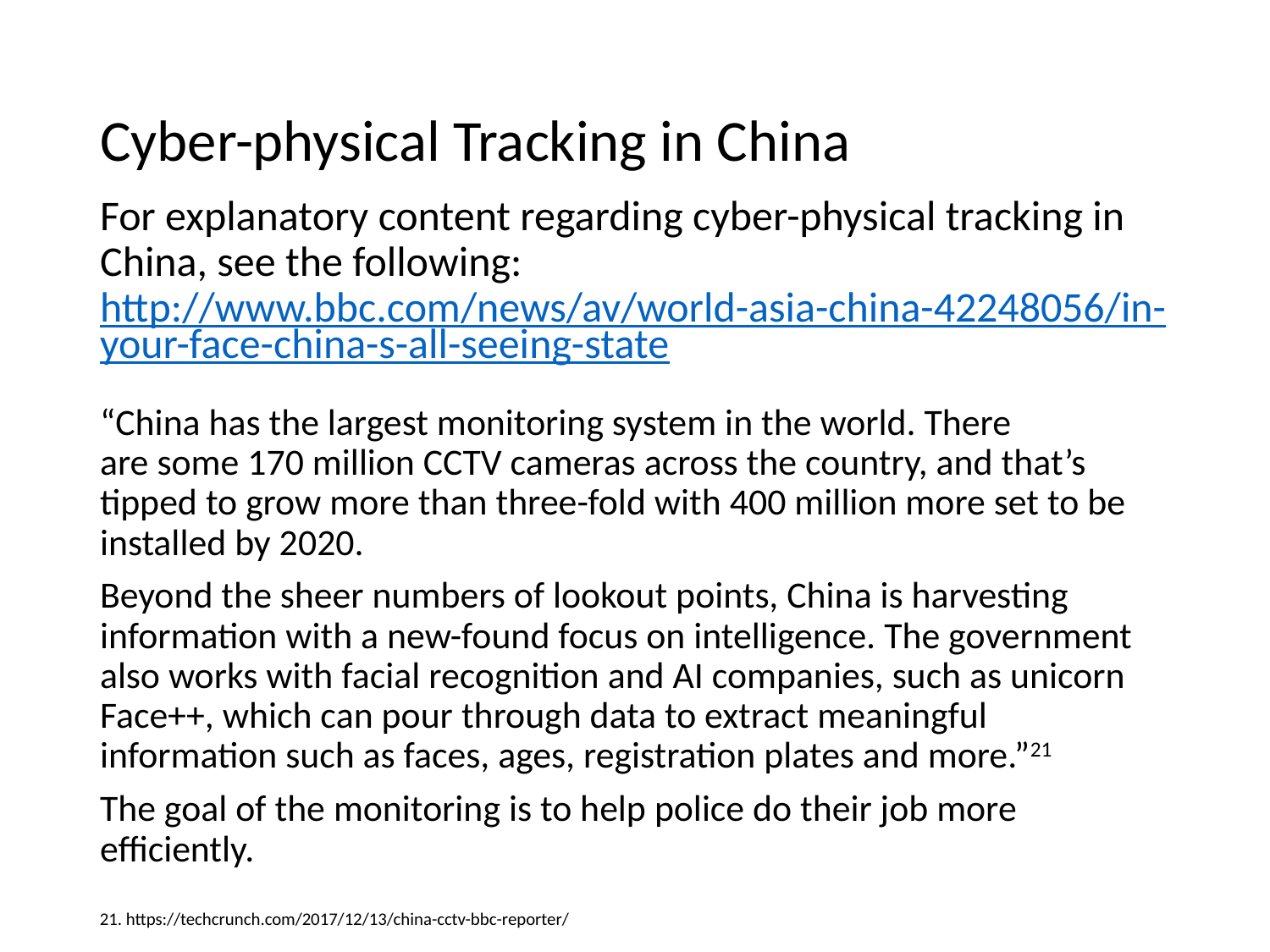

# Cyber-physical Tracking in China
For explanatory content regarding cyber-physical tracking in
China, see the following: http://www.bbc.com/news/av/world-asia-china-42248056/in-your-face-china-s-all-seeing-state

“China has the largest monitoring system in the world. There are some 170 million CCTV cameras across the country, and that’s tipped to grow more than three-fold with 400 million more set to be installed by 2020.
Beyond the sheer numbers of lookout points, China is harvesting information with a new-found focus on intelligence. The government also works with facial recognition and AI companies, such as unicorn Face++, which can pour through data to extract meaningful information such as faces, ages, registration plates and more.”21
The goal of the monitoring is to help police do their job more efficiently.

21. https://techcrunch.com/2017/12/13/china-cctv-bbc-reporter/